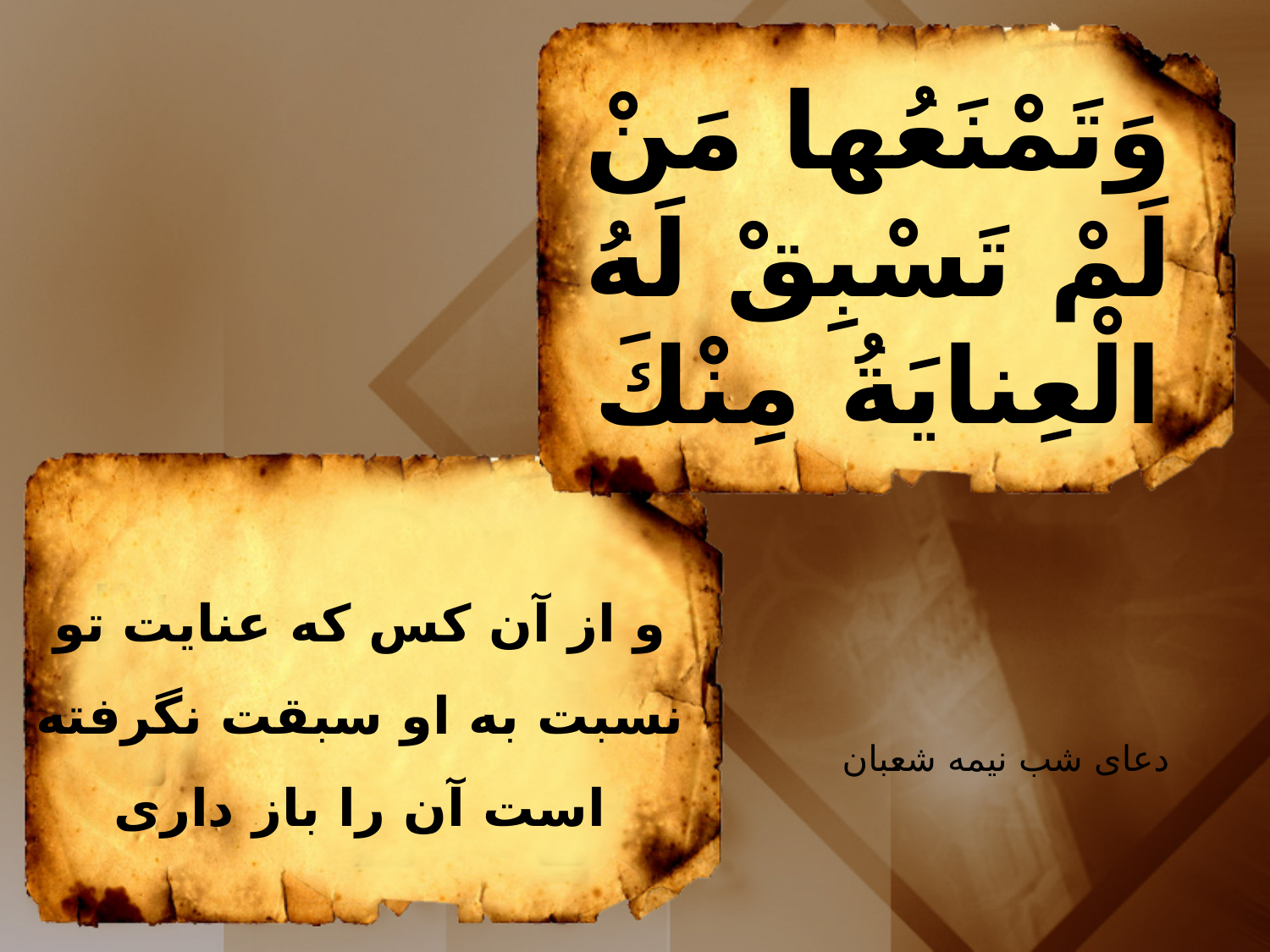

وَتَمْنَعُها مَنْ لَمْ تَسْبِقْ لَهُ الْعِنايَةُ مِنْكَ
و از آن كس كه عنايت تو نسبت به او سبقت نگرفته است آن را باز دارى